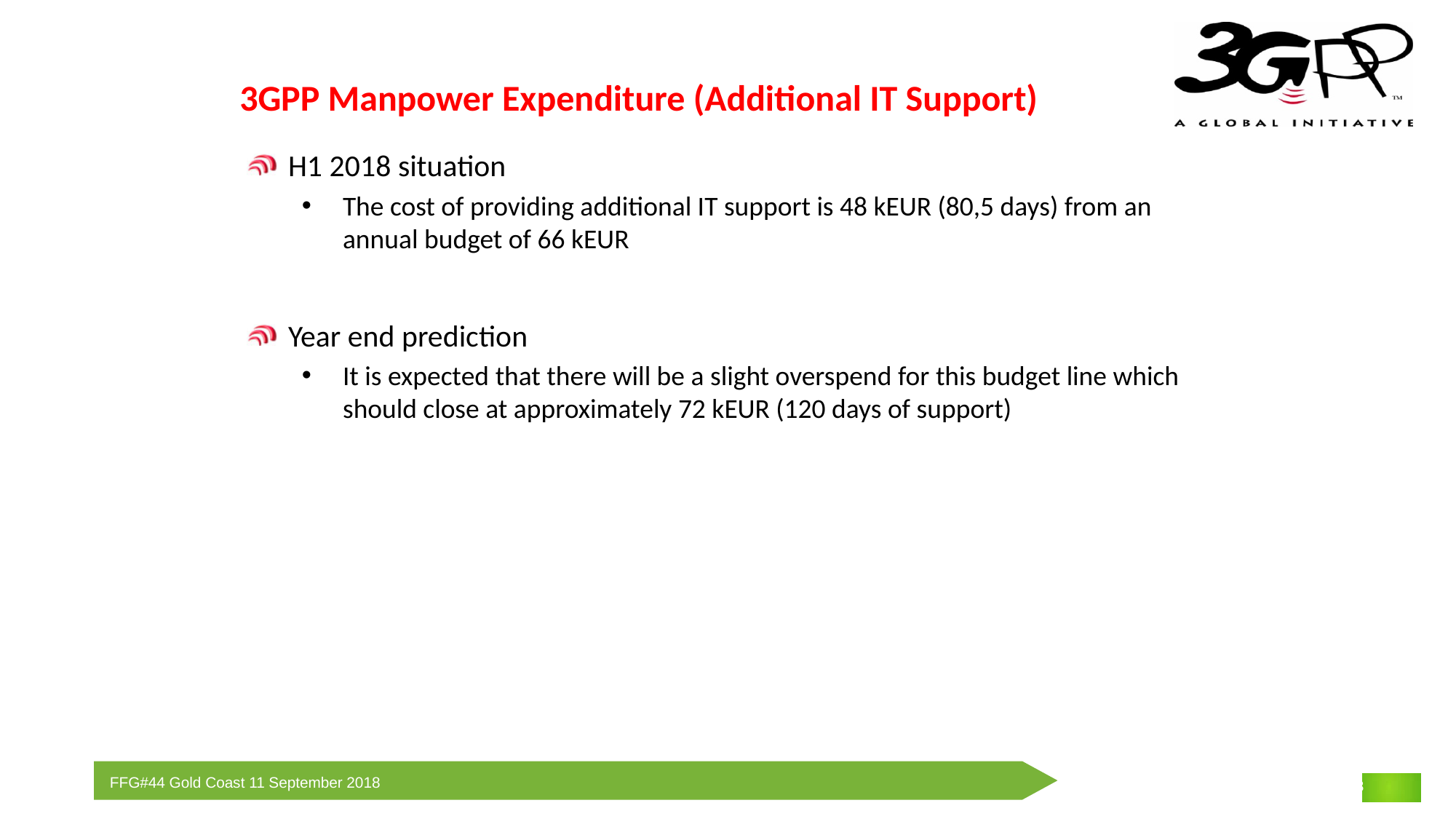

# 3GPP Manpower Expenditure (Additional IT Support)

H1 2018 situation
The cost of providing additional IT support is 48 kEUR (80,5 days) from an annual budget of 66 kEUR

Year end prediction
It is expected that there will be a slight overspend for this budget line which should close at approximately 72 kEUR (120 days of support)